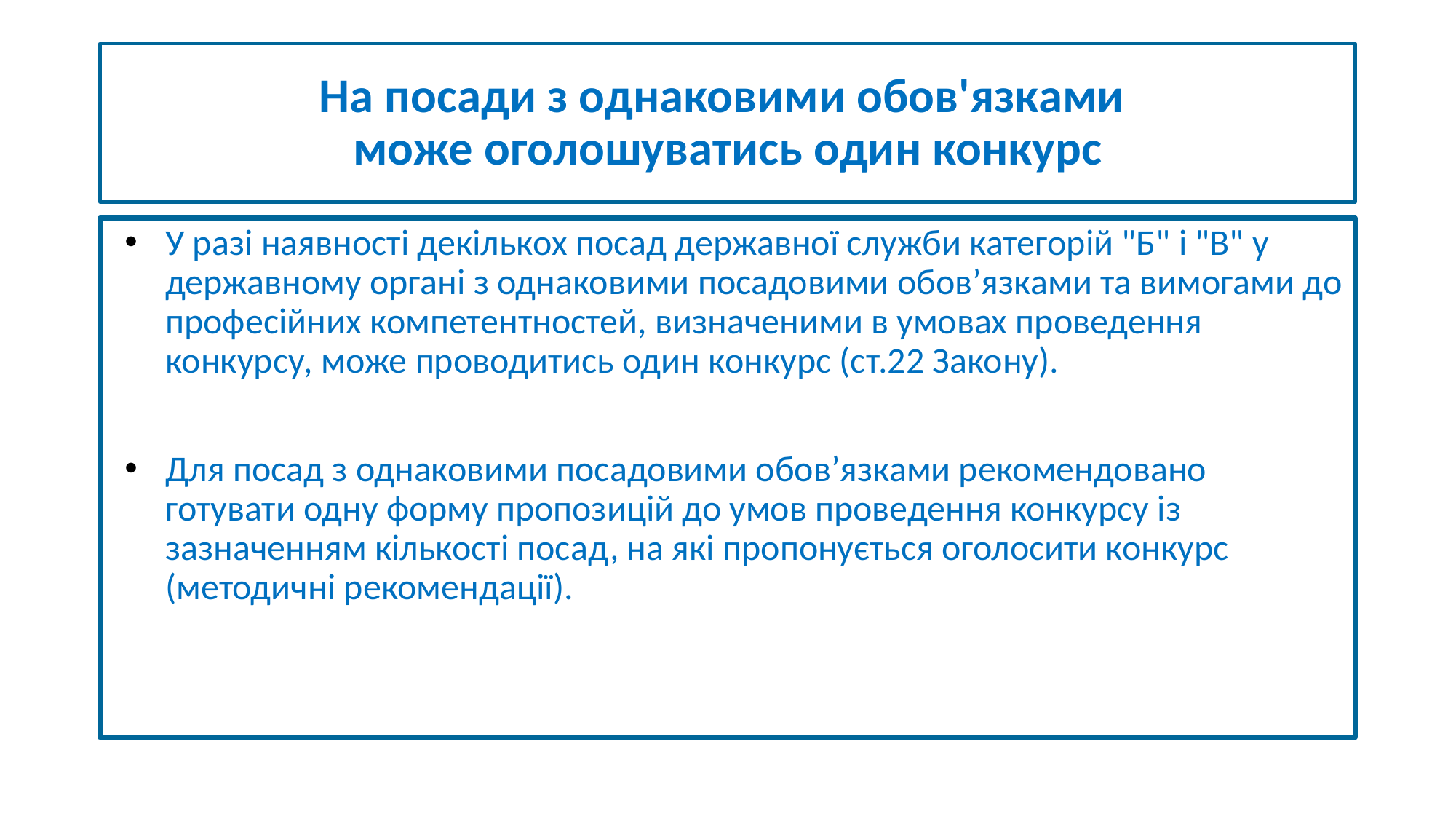

# На посади з однаковими обов'язками може оголошуватись один конкурс
У разі наявності декількох посад державної служби категорій "Б" і "В" у державному органі з однаковими посадовими обов’язками та вимогами до професійних компетентностей, визначеними в умовах проведення конкурсу, може проводитись один конкурс (ст.22 Закону).

Для посад з однаковими посадовими обов’язками рекомендовано готувати одну форму пропозицій до умов проведення конкурсу із зазначенням кількості посад, на які пропонується оголосити конкурс (методичні рекомендації).